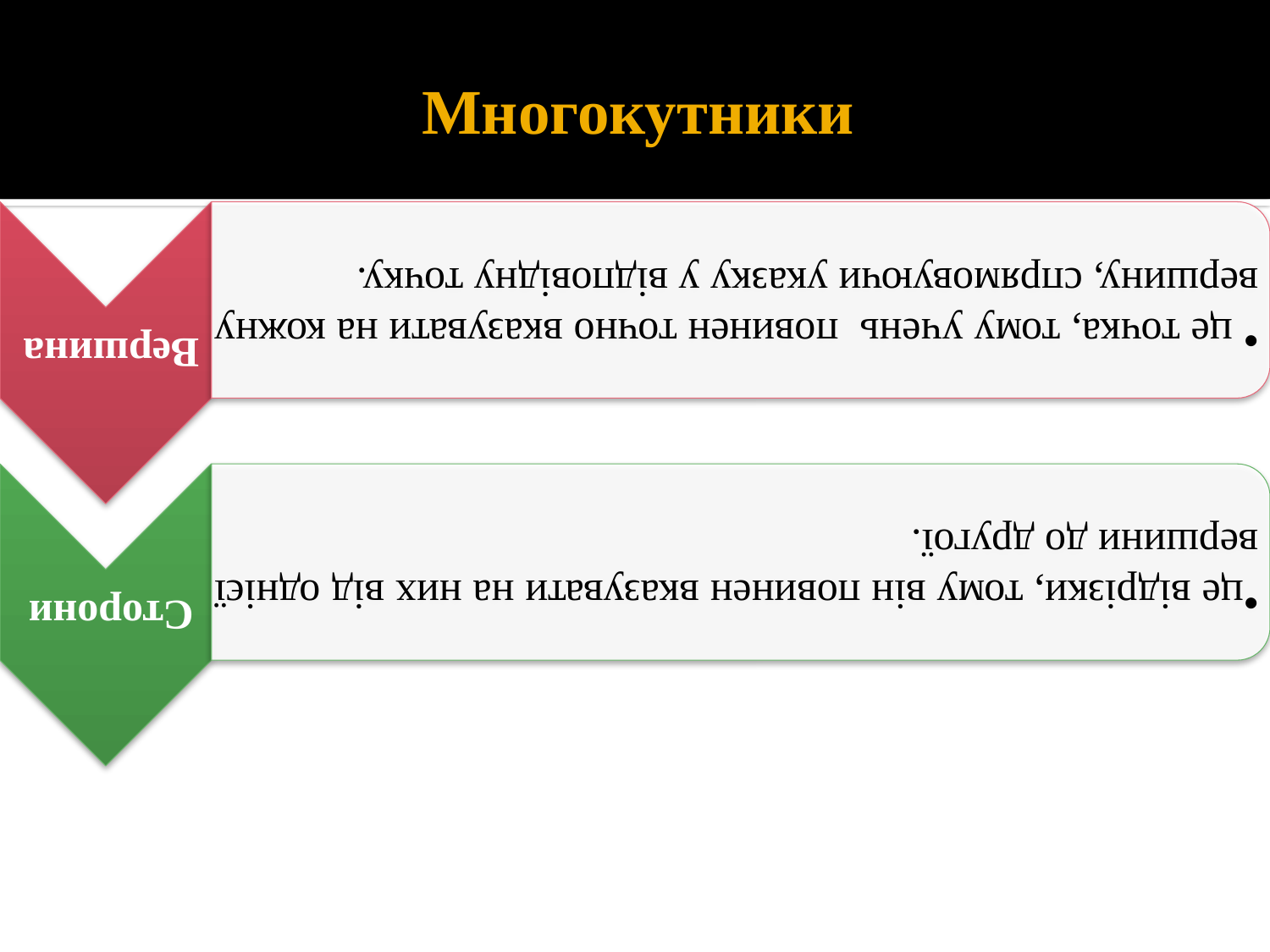

# Многокутники
Вершина
 це точка, тому учень  повинен точно вказувати на кожну вершину, спрямовуючи указку у відповідну точку.
Сторони
це відрізки, тому він повинен вказувати на них від однієї вершини до другої.